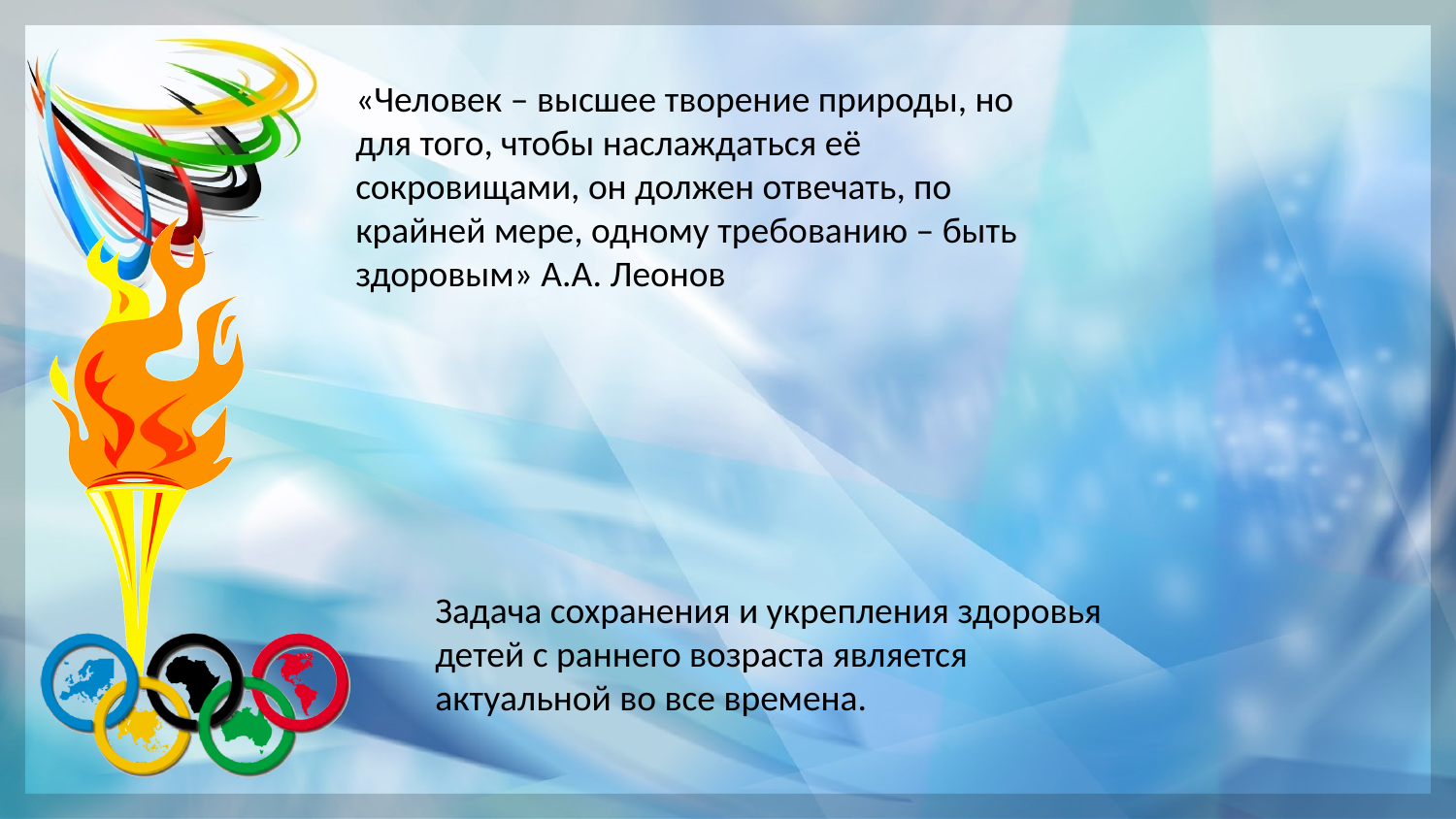

«Человек – высшее творение природы, но для того, чтобы наслаждаться её сокровищами, он должен отвечать, по крайней мере, одному требованию – быть здоровым» А.А. Леонов
Задача сохранения и укрепления здоровья детей с раннего возраста является актуальной во все времена.